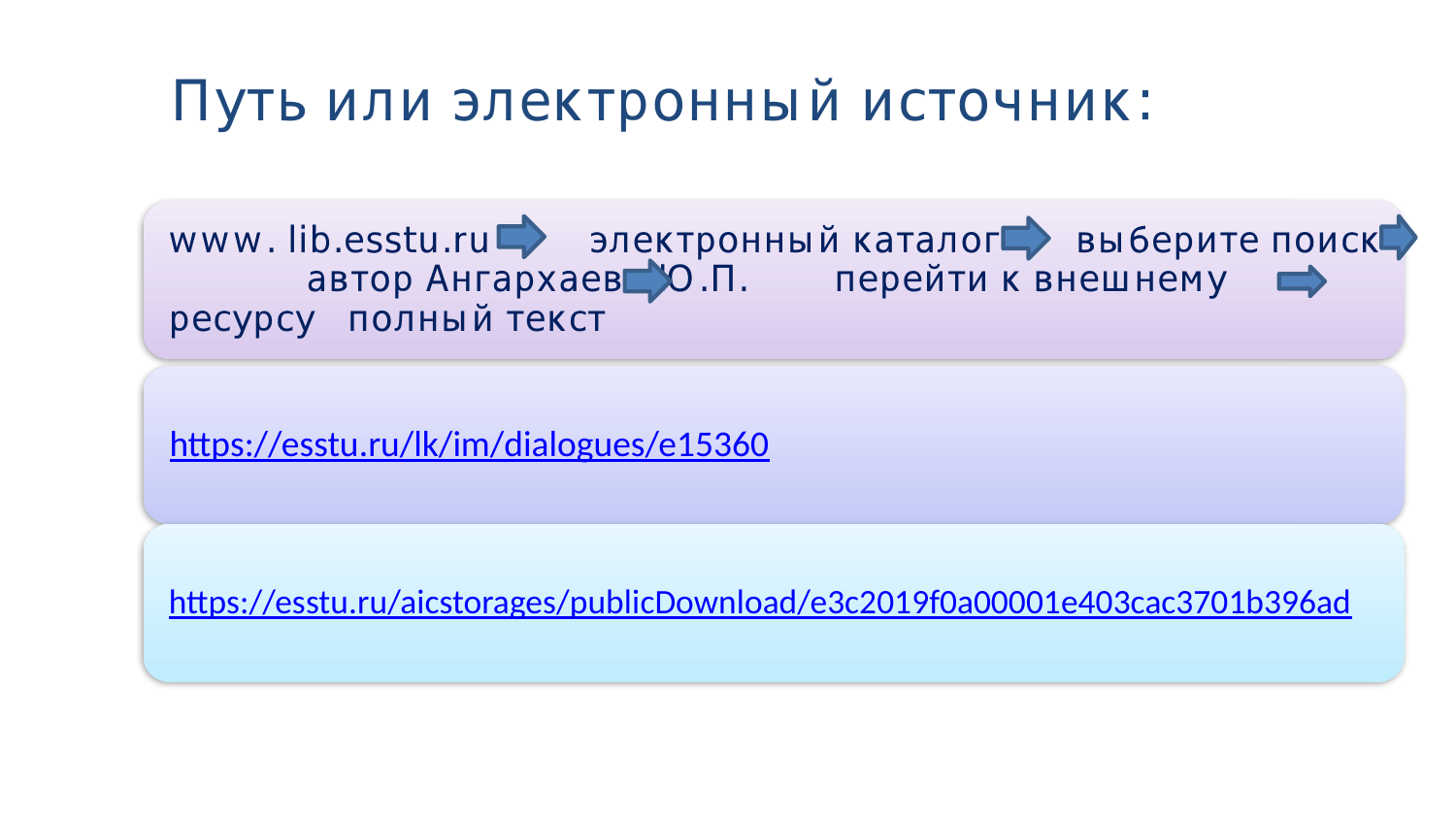

Путь или электронный источник:
www. lib.esstu.ru –      электронный каталог       выберите поиск              автор Ангархаева,Ю.П.        перейти к внешнему ресурсу   полный текст
https://esstu.ru/lk/im/dialogues/e15360
https://esstu.ru/aicstorages/publicDownload/e3c2019f0a00001e403cac3701b396ad